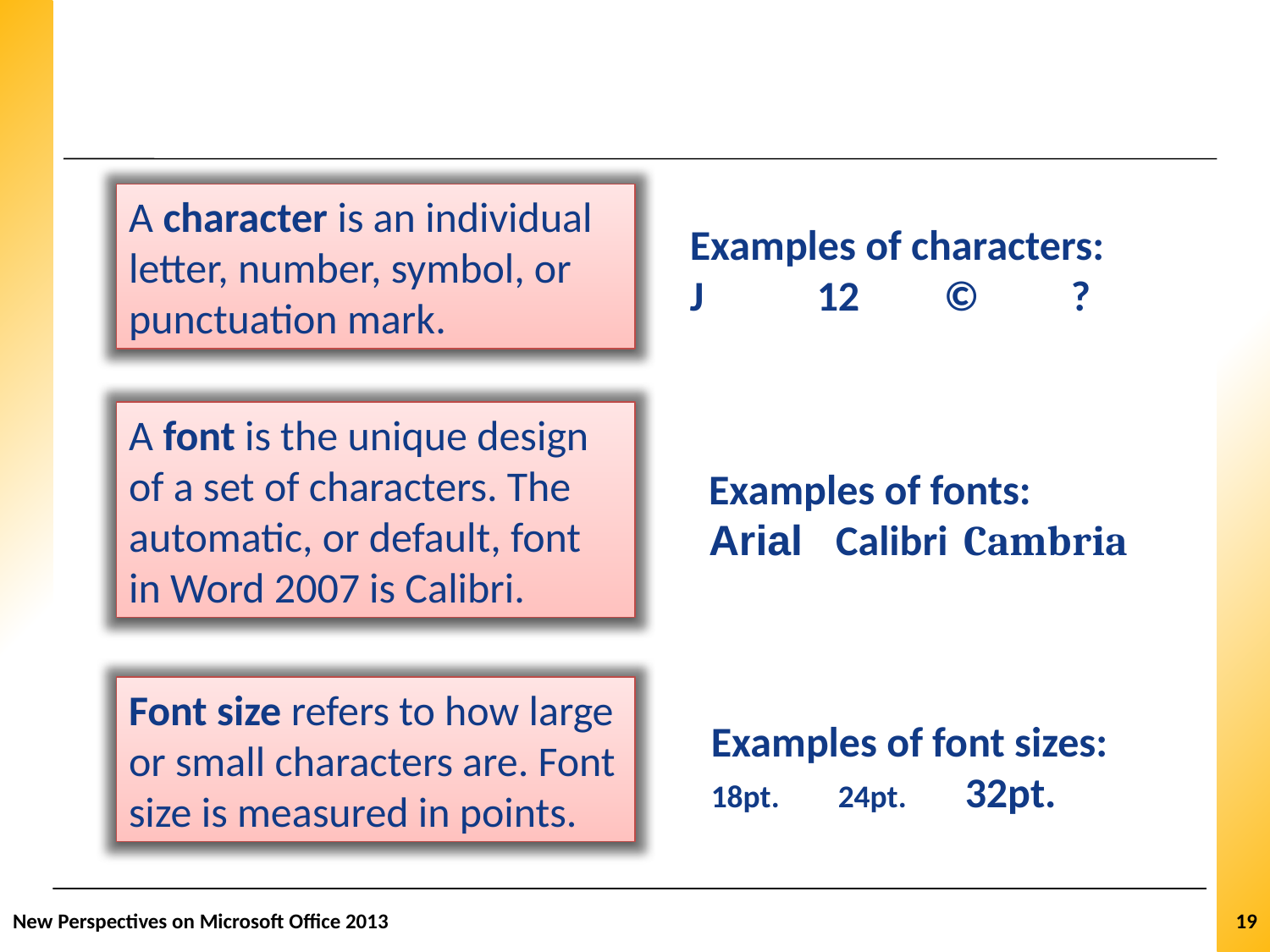

Lesson 2: Format Content
A character is an individual letter, number, symbol, or punctuation mark.
Examples of characters:
J	12	©	?

A font is the unique design of a set of characters. The automatic, or default, font in Word 2007 is Calibri.
Examples of fonts:
Arial	Calibri	Cambria
Font size refers to how large or small characters are. Font size is measured in points.
Examples of font sizes:
18pt.	24pt.	32pt.
New Perspectives on Microsoft Office 2013
19